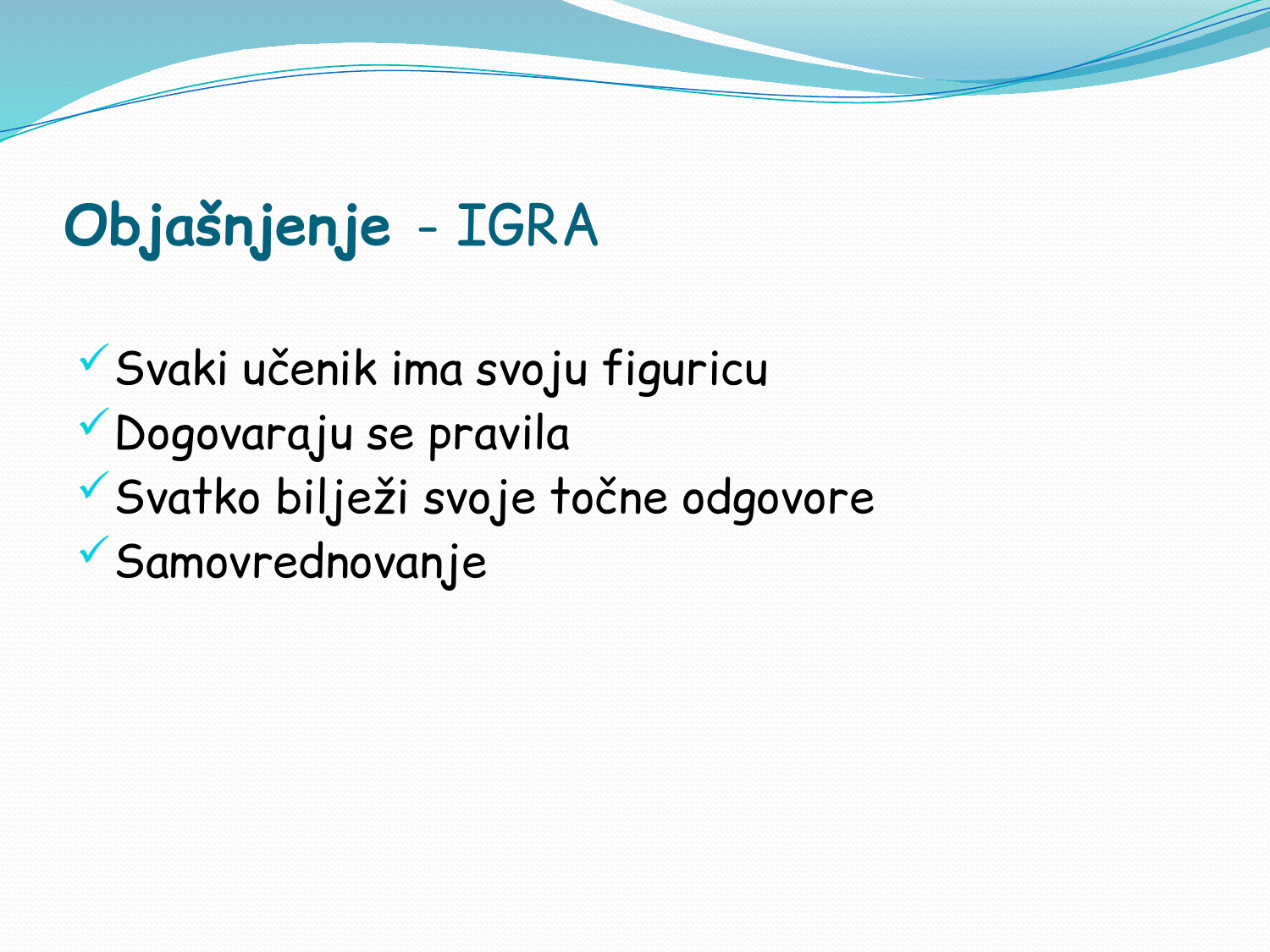

# Objašnjenje - IGRA

Svaki učenik ima svoju figuricu
Dogovaraju se pravila
Svatko bilježi svoje točne odgovore
Samovrednovanje